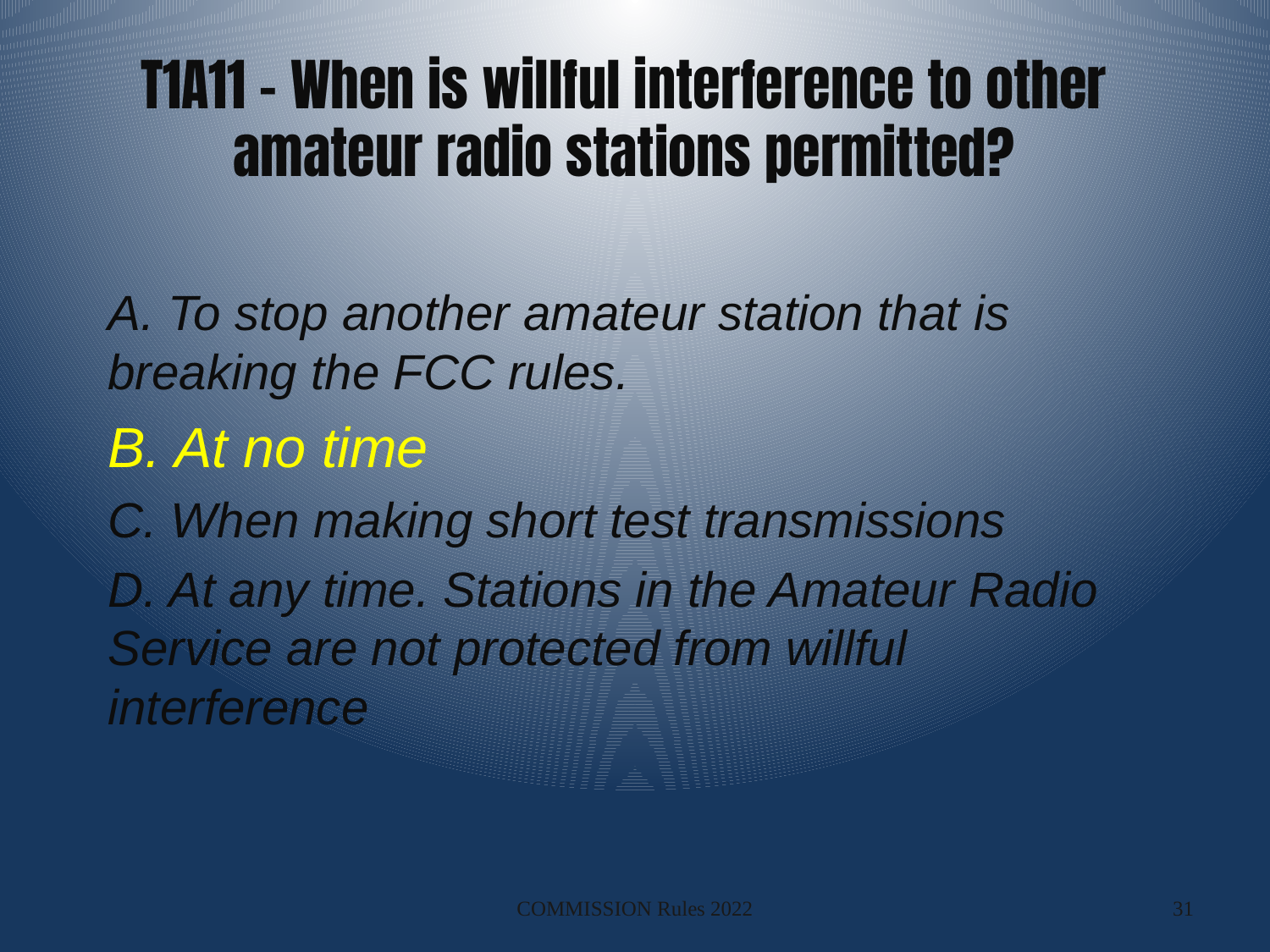

# T1A11 - When is willful interference to other amateur radio stations permitted?
A. To stop another amateur station that is breaking the FCC rules.
B. At no time
C. When making short test transmissions
D. At any time. Stations in the Amateur Radio Service are not protected from willful interference

COMMISSION Rules 2022
31